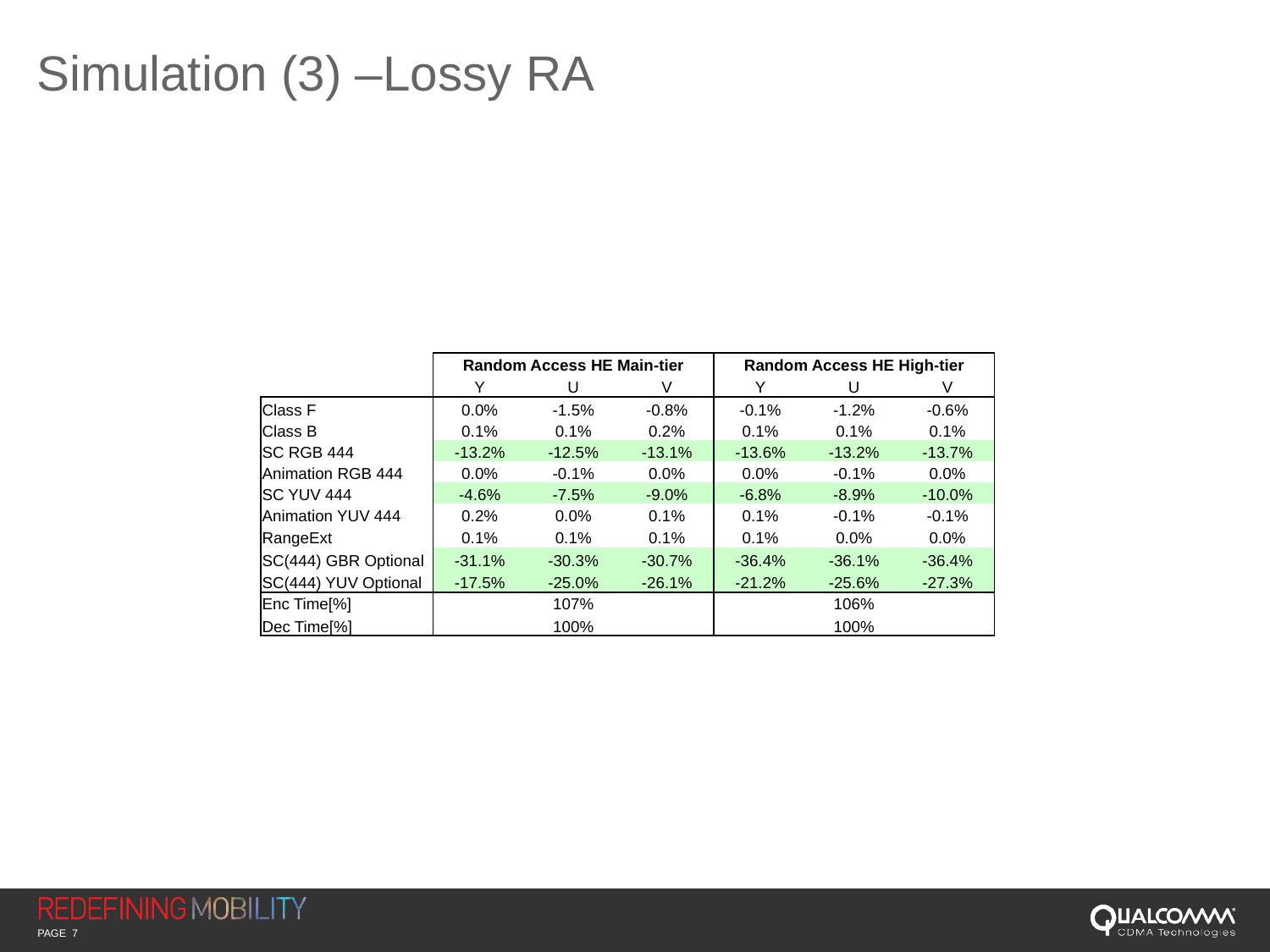

# Simulation (3) –Lossy RA
|  | Random Access HE Main-tier |  |  | Random Access HE High-tier |  |  |
| --- | --- | --- | --- | --- | --- | --- |
|  | Y | U | V | Y | U | V |
| Class F | 0.0% | -1.5% | -0.8% | -0.1% | -1.2% | -0.6% |
| Class B | 0.1% | 0.1% | 0.2% | 0.1% | 0.1% | 0.1% |
| SC RGB 444 | -13.2% | -12.5% | -13.1% | -13.6% | -13.2% | -13.7% |
| Animation RGB 444 | 0.0% | -0.1% | 0.0% | 0.0% | -0.1% | 0.0% |
| SC YUV 444 | -4.6% | -7.5% | -9.0% | -6.8% | -8.9% | -10.0% |
| Animation YUV 444 | 0.2% | 0.0% | 0.1% | 0.1% | -0.1% | -0.1% |
| RangeExt | 0.1% | 0.1% | 0.1% | 0.1% | 0.0% | 0.0% |
| SC(444) GBR Optional | -31.1% | -30.3% | -30.7% | -36.4% | -36.1% | -36.4% |
| SC(444) YUV Optional | -17.5% | -25.0% | -26.1% | -21.2% | -25.6% | -27.3% |
| Enc Time[%] | 107% |  |  | 106% |  |  |
| Dec Time[%] | 100% |  |  | 100% |  |  |